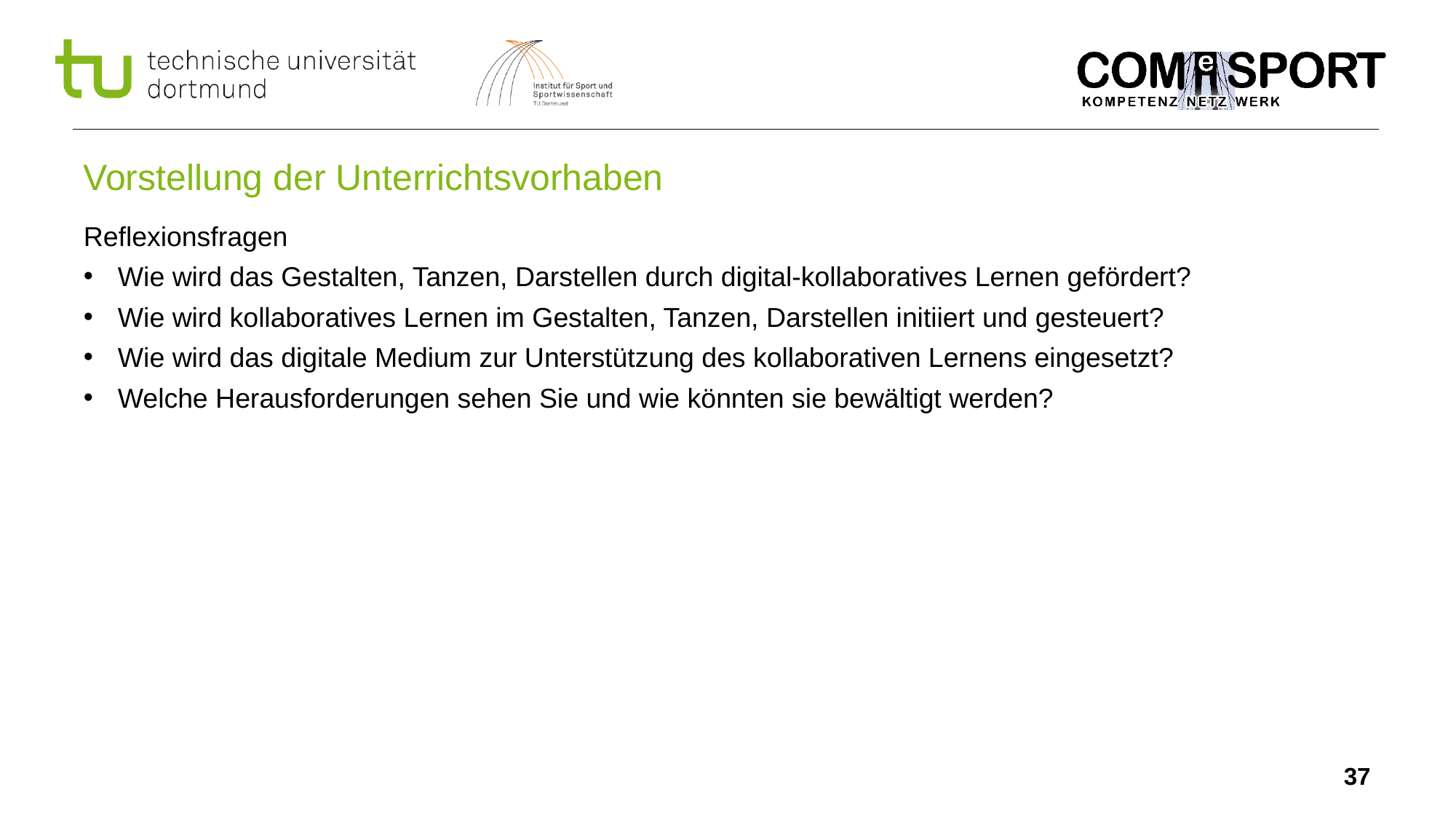

# Vorstellung der Unterrichtsvorhaben
Reflexionsfragen
Wie wird das Gestalten, Tanzen, Darstellen durch digital-kollaboratives Lernen gefördert?
Wie wird kollaboratives Lernen im Gestalten, Tanzen, Darstellen initiiert und gesteuert?
Wie wird das digitale Medium zur Unterstützung des kollaborativen Lernens eingesetzt?
Welche Herausforderungen sehen Sie und wie könnten sie bewältigt werden?

37